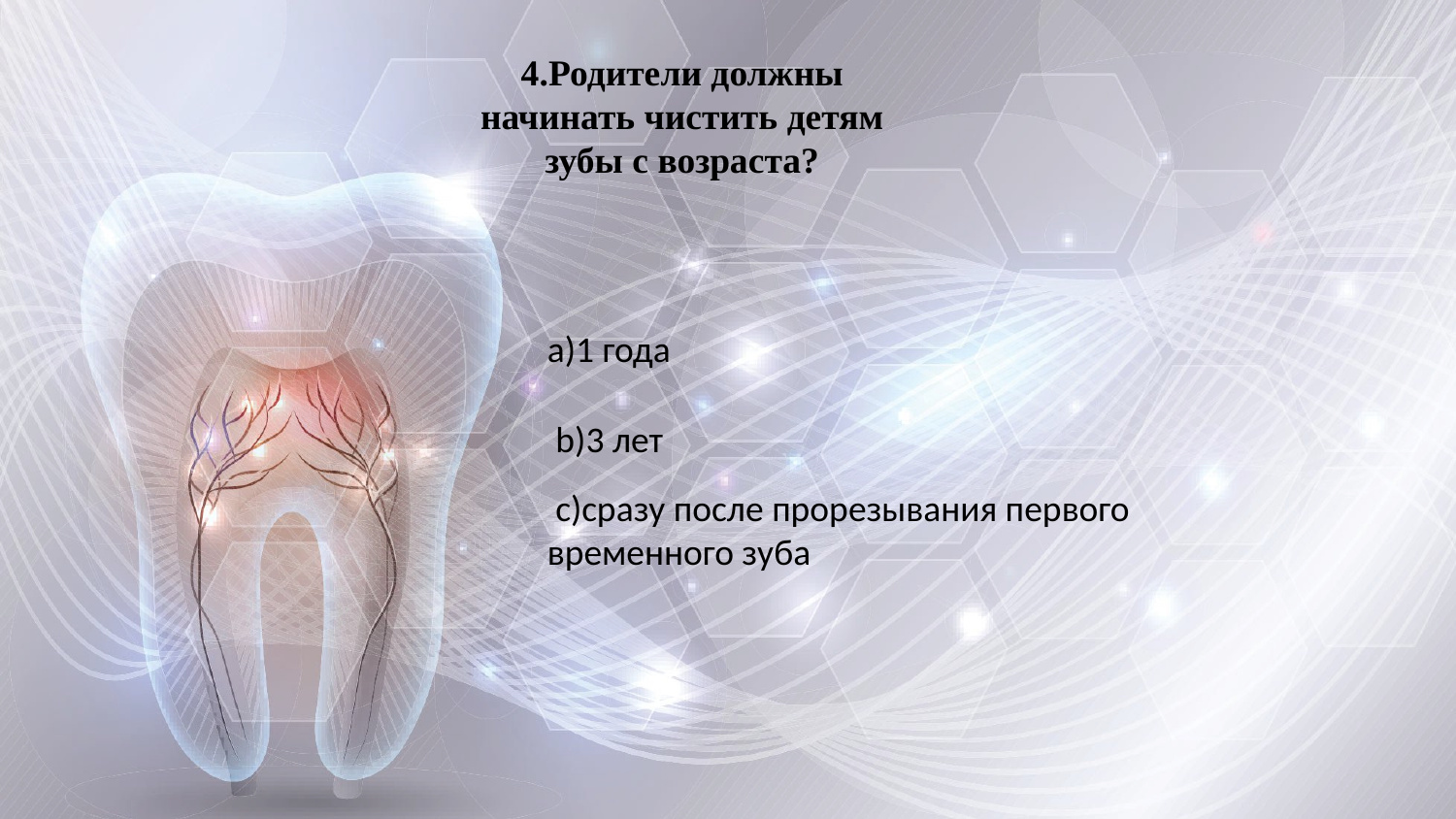

4.Родители должны начинать чистить детям зубы с возраста?
a)1 года
 b)3 лет
 c)сразу после прорезывания первого временного зуба